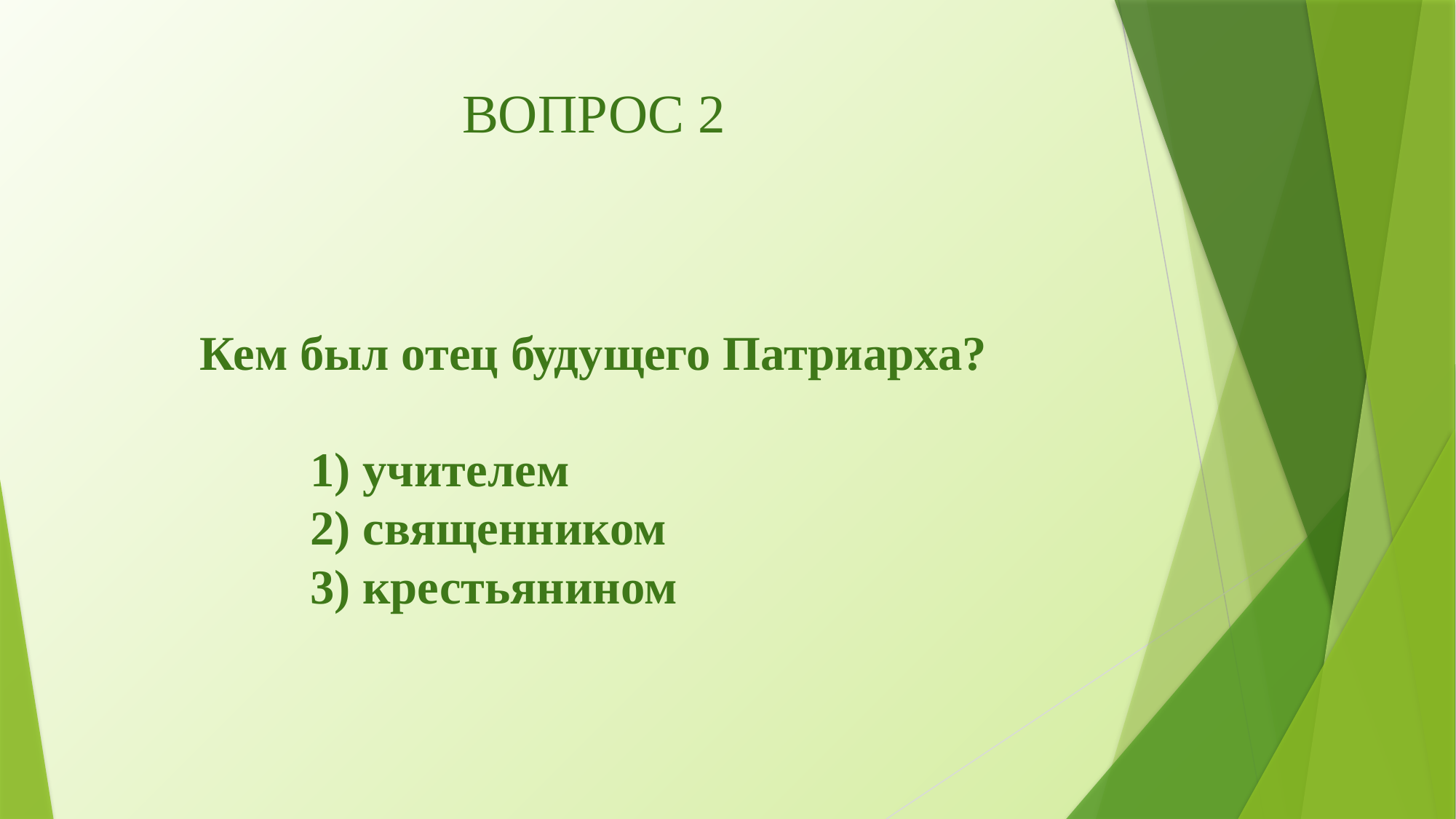

# ВОПРОС 2

Кем был отец будущего Патриарха?

		1) учителем
		2) священником
		3) крестьянином